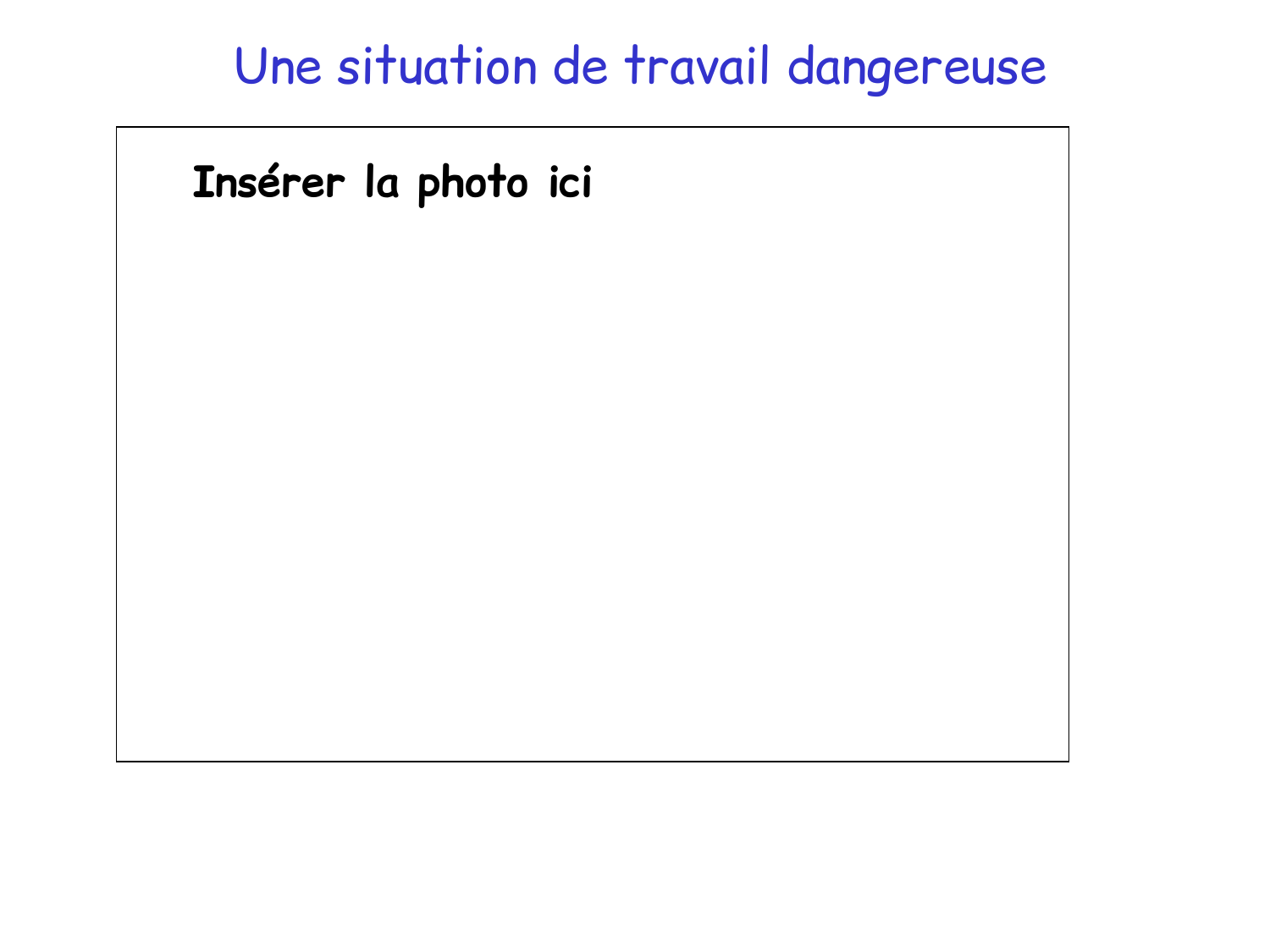

# Une situation de travail dangereuse

Insérer la photo ici